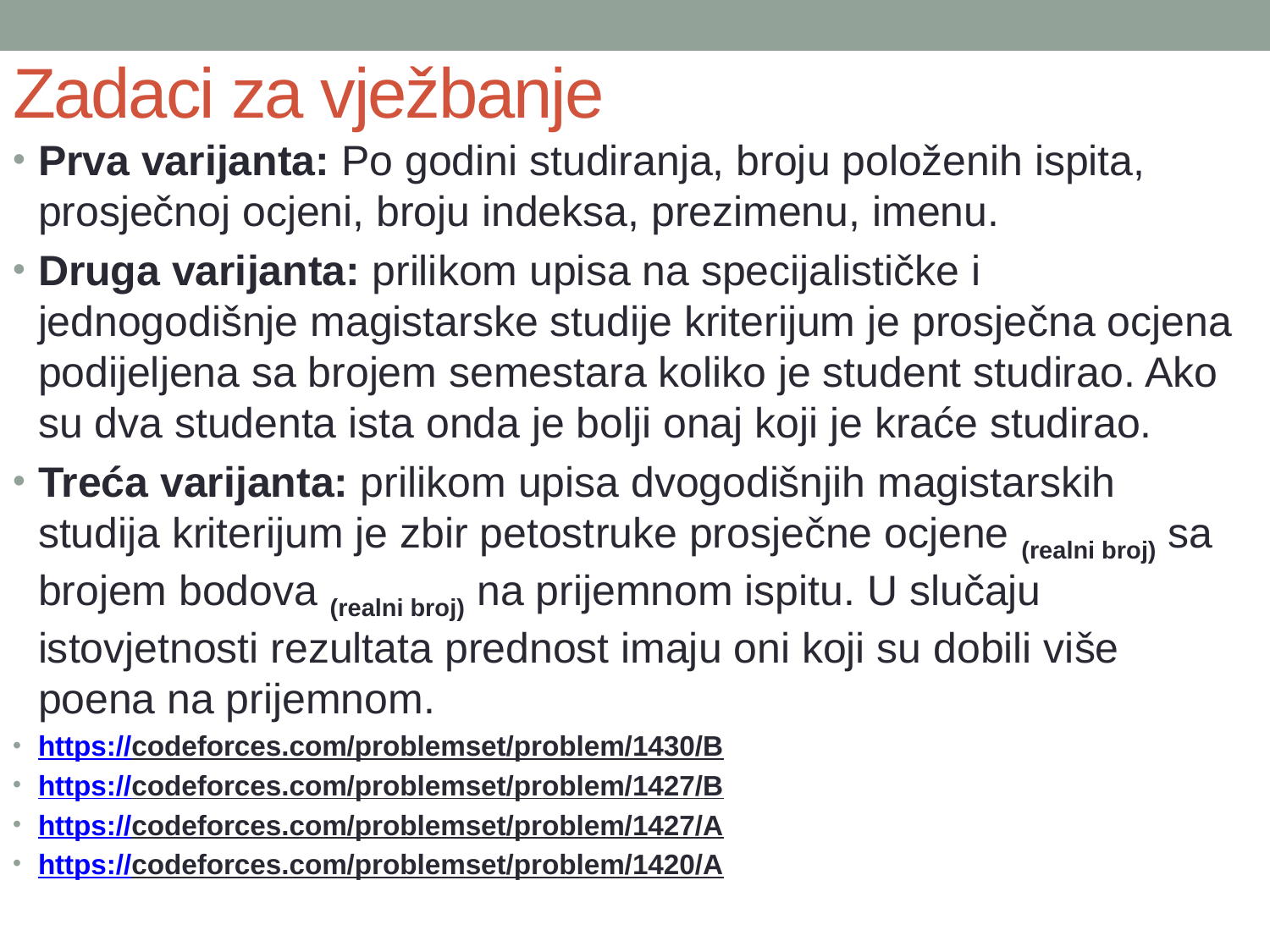

# Zadaci za vježbanje
Prva varijanta: Po godini studiranja, broju položenih ispita, prosječnoj ocjeni, broju indeksa, prezimenu, imenu.
Druga varijanta: prilikom upisa na specijalističke i jednogodišnje magistarske studije kriterijum je prosječna ocjena podijeljena sa brojem semestara koliko je student studirao. Ako su dva studenta ista onda je bolji onaj koji je kraće studirao.
Treća varijanta: prilikom upisa dvogodišnjih magistarskih studija kriterijum je zbir petostruke prosječne ocjene (realni broj) sa brojem bodova (realni broj) na prijemnom ispitu. U slučaju istovjetnosti rezultata prednost imaju oni koji su dobili više poena na prijemnom.
https://codeforces.com/problemset/problem/1430/B
https://codeforces.com/problemset/problem/1427/B
https://codeforces.com/problemset/problem/1427/A
https://codeforces.com/problemset/problem/1420/A